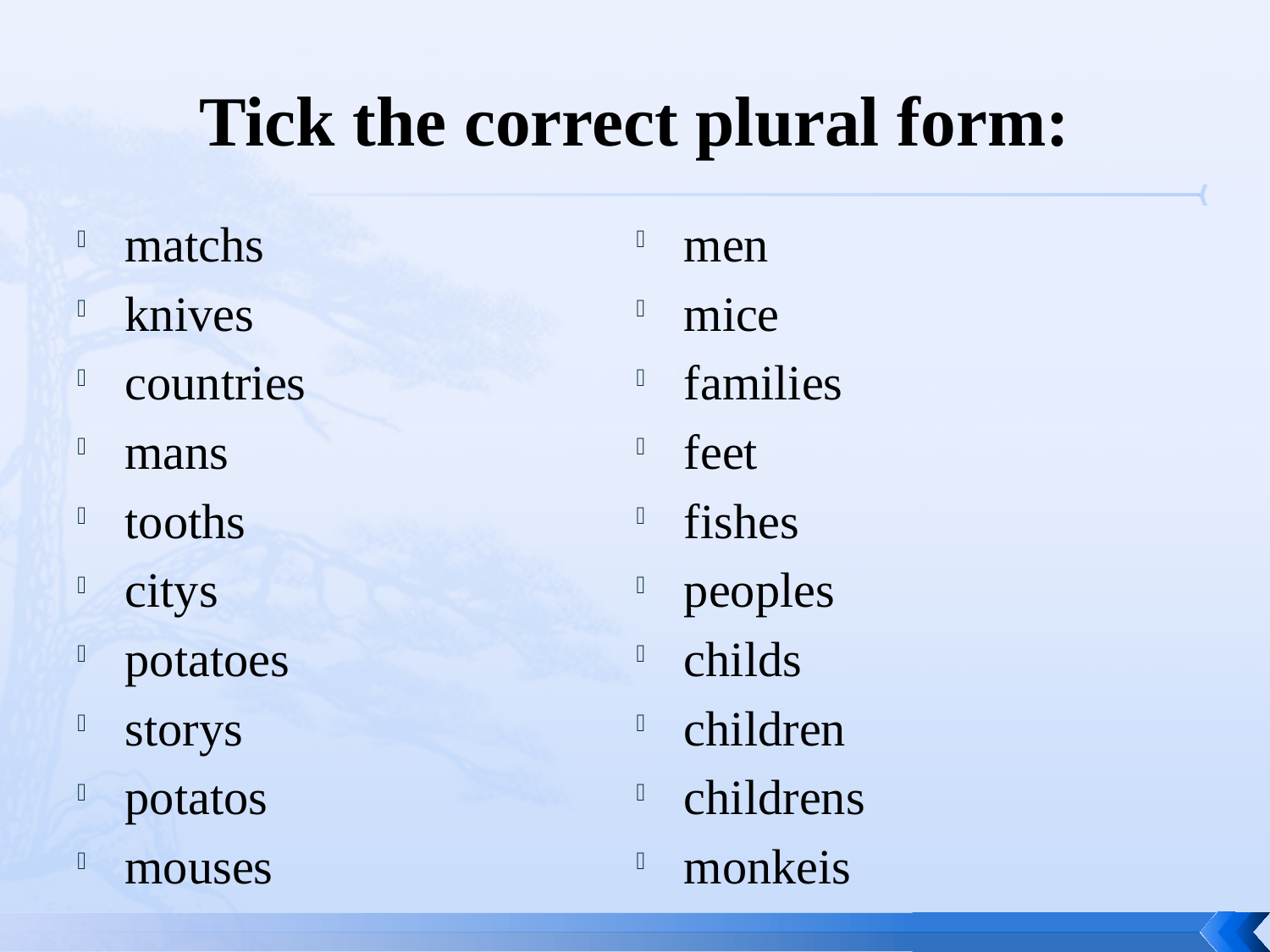

# Tick the correct plural form:
matchs
knives
countries
mans
tooths
citys
potatoes
storys
potatos
mouses
men
mice
families
feet
fishes
peoples
childs
children
childrens
monkeis